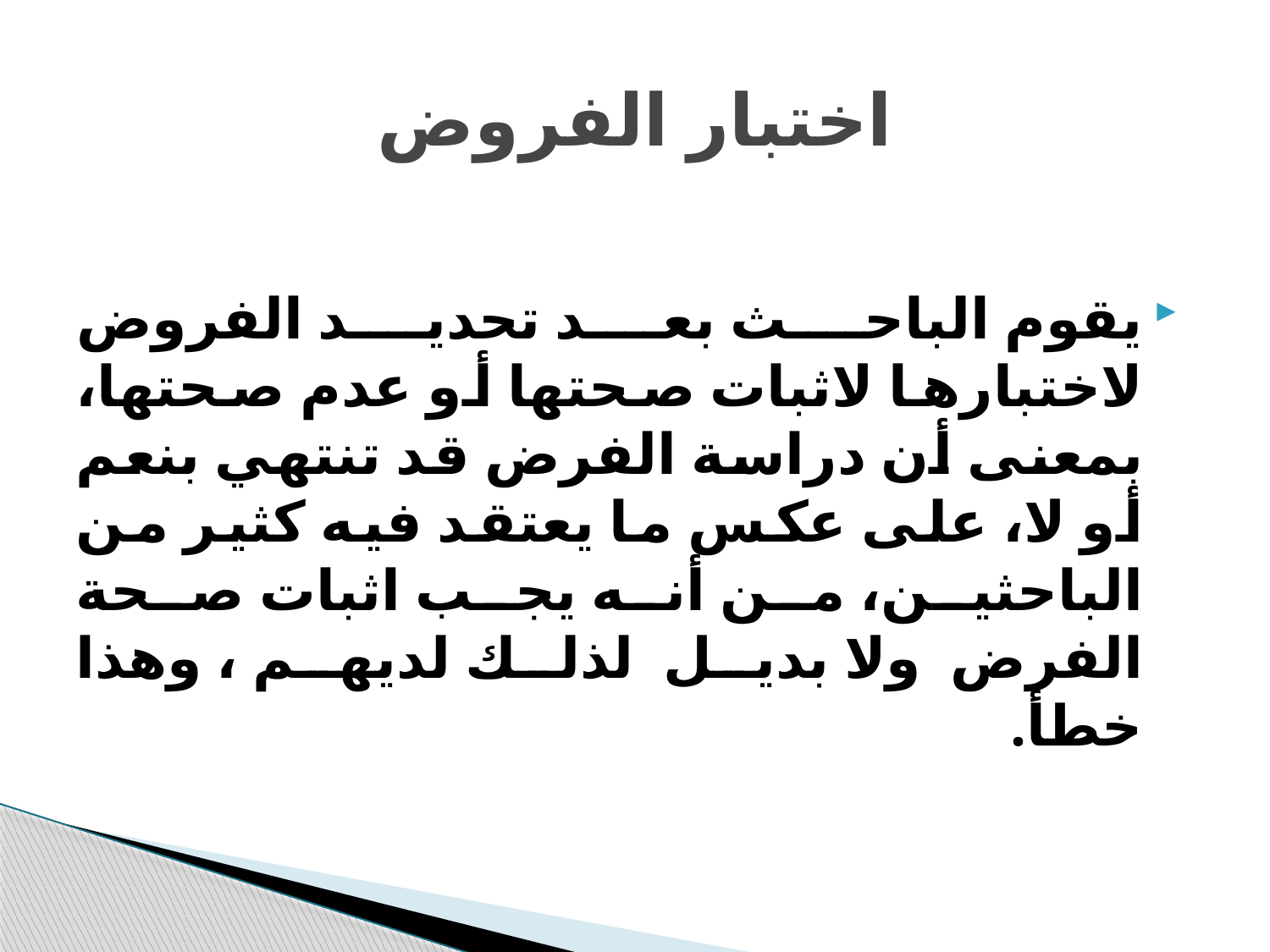

# اختبار الفروض
يقوم الباحث بعد تحديد الفروض لاختبارها لاثبات صحتها أو عدم صحتها، بمعنى أن دراسة الفرض قد تنتهي بنعم أو لا، على عكس ما يعتقد فيه كثير من الباحثين، من أنه يجب اثبات صحة الفرض  ولا بديل  لذلك لديهم ، وهذا خطأ.